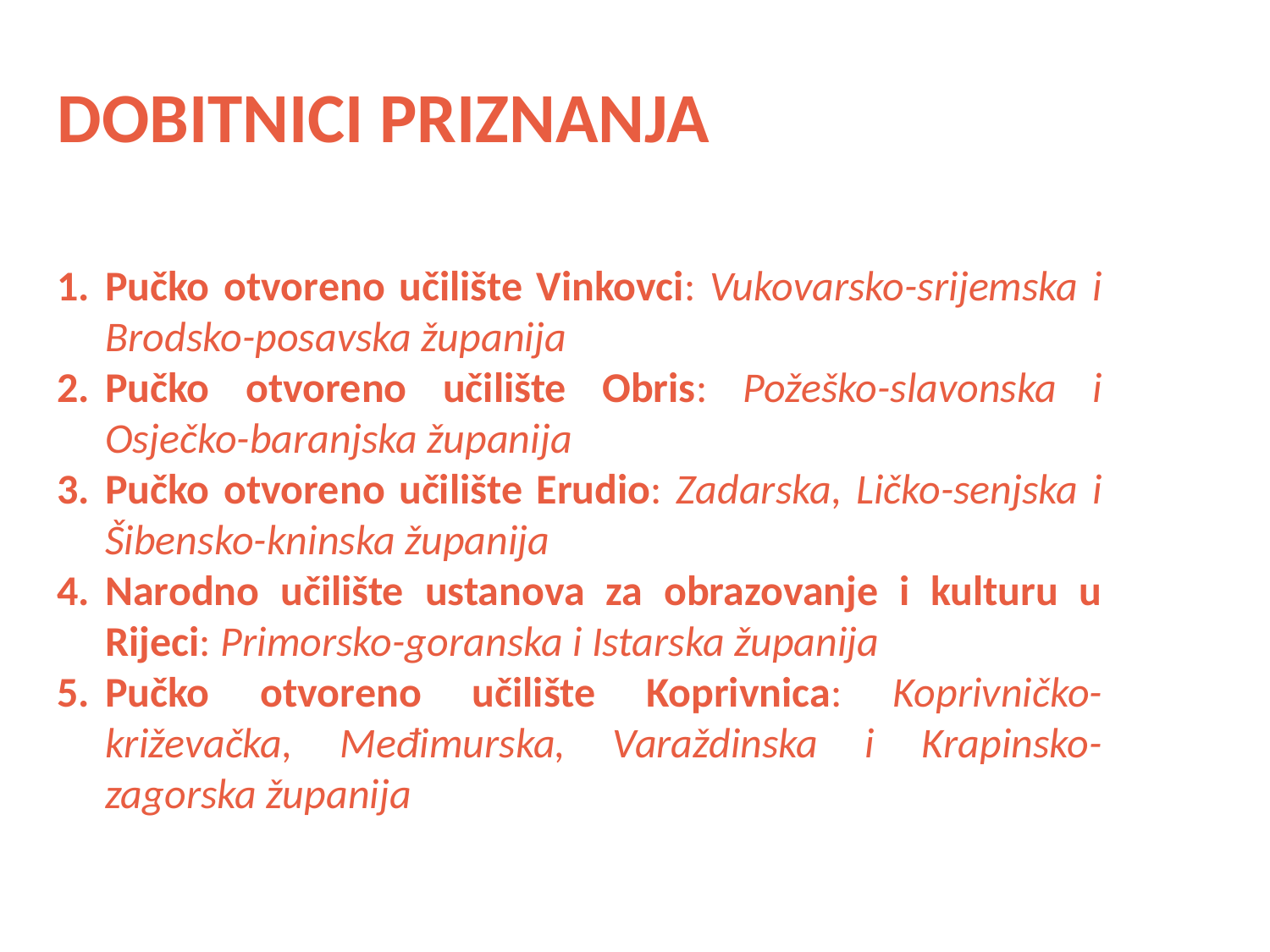

DOBITNICI PRIZNANJA

Pučko otvoreno učilište Vinkovci: Vukovarsko-srijemska i Brodsko-posavska županija
Pučko otvoreno učilište Obris: Požeško-slavonska i Osječko-baranjska županija
Pučko otvoreno učilište Erudio: Zadarska, Ličko-senjska i Šibensko-kninska županija
Narodno učilište ustanova za obrazovanje i kulturu u Rijeci: Primorsko-goranska i Istarska županija
Pučko otvoreno učilište Koprivnica: Koprivničko-križevačka, Međimurska, Varaždinska i Krapinsko-zagorska županija